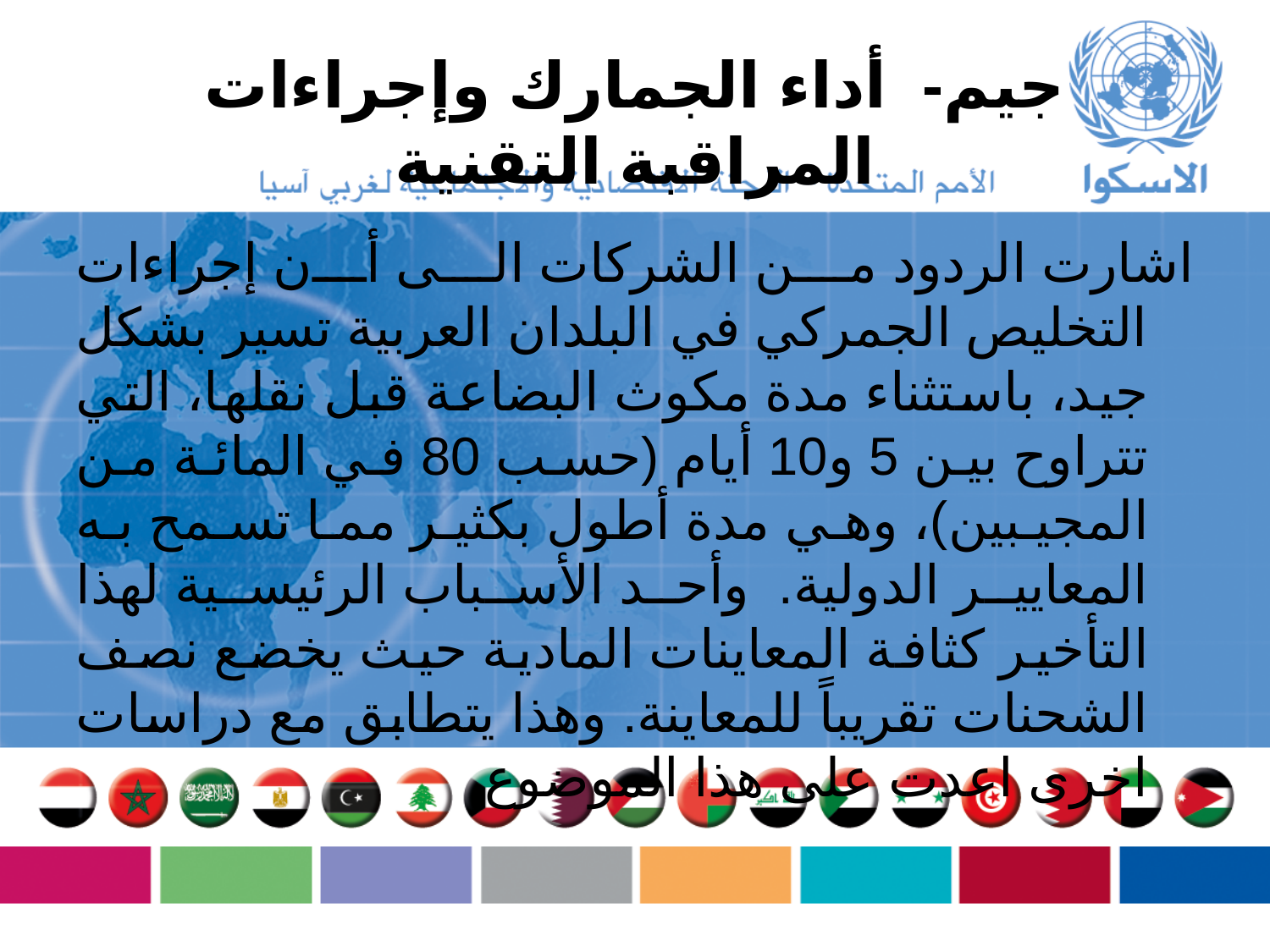

# جيم-  أداء الجمارك وإجراءات المراقبة التقنية
اشارت الردود من الشركات الى أن إجراءات التخليص الجمركي في البلدان العربية تسير بشكل جيد، باستثناء مدة مكوث البضاعة قبل نقلها، التي تتراوح بين 5 و10 أيام (حسب 80 في المائة من المجيبين)، وهي مدة أطول بكثير مما تسمح به المعايير الدولية.  وأحد الأسباب الرئيسية لهذا التأخير كثافة المعاينات المادية حيث يخضع نصف الشحنات تقريباً للمعاينة. وهذا يتطابق مع دراسات اخرى اعدت على هذا الموضوع.